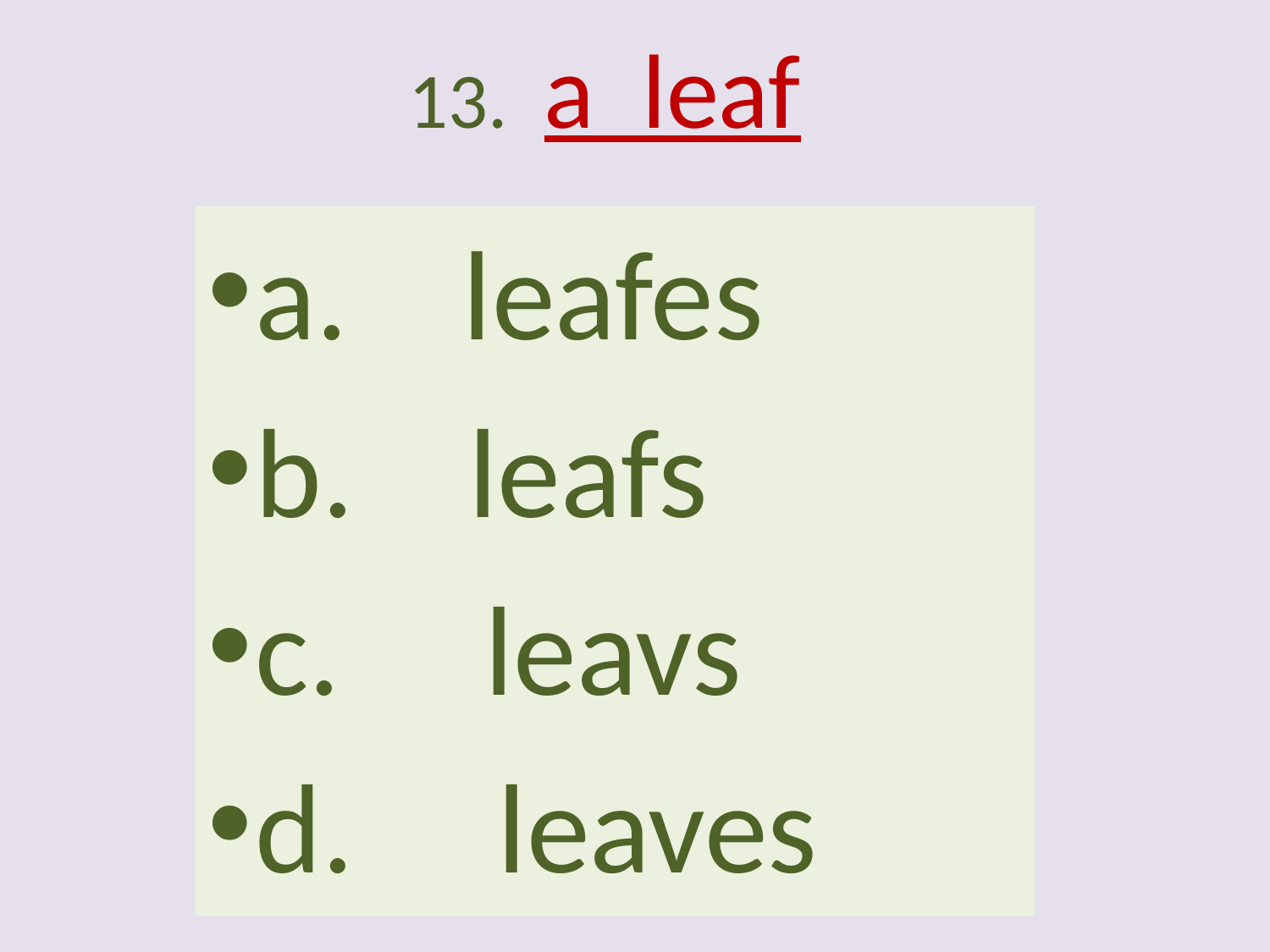

# 13.  a  leaf
a.    leafes
b.    leafs
c.     leavs
d.     leaves